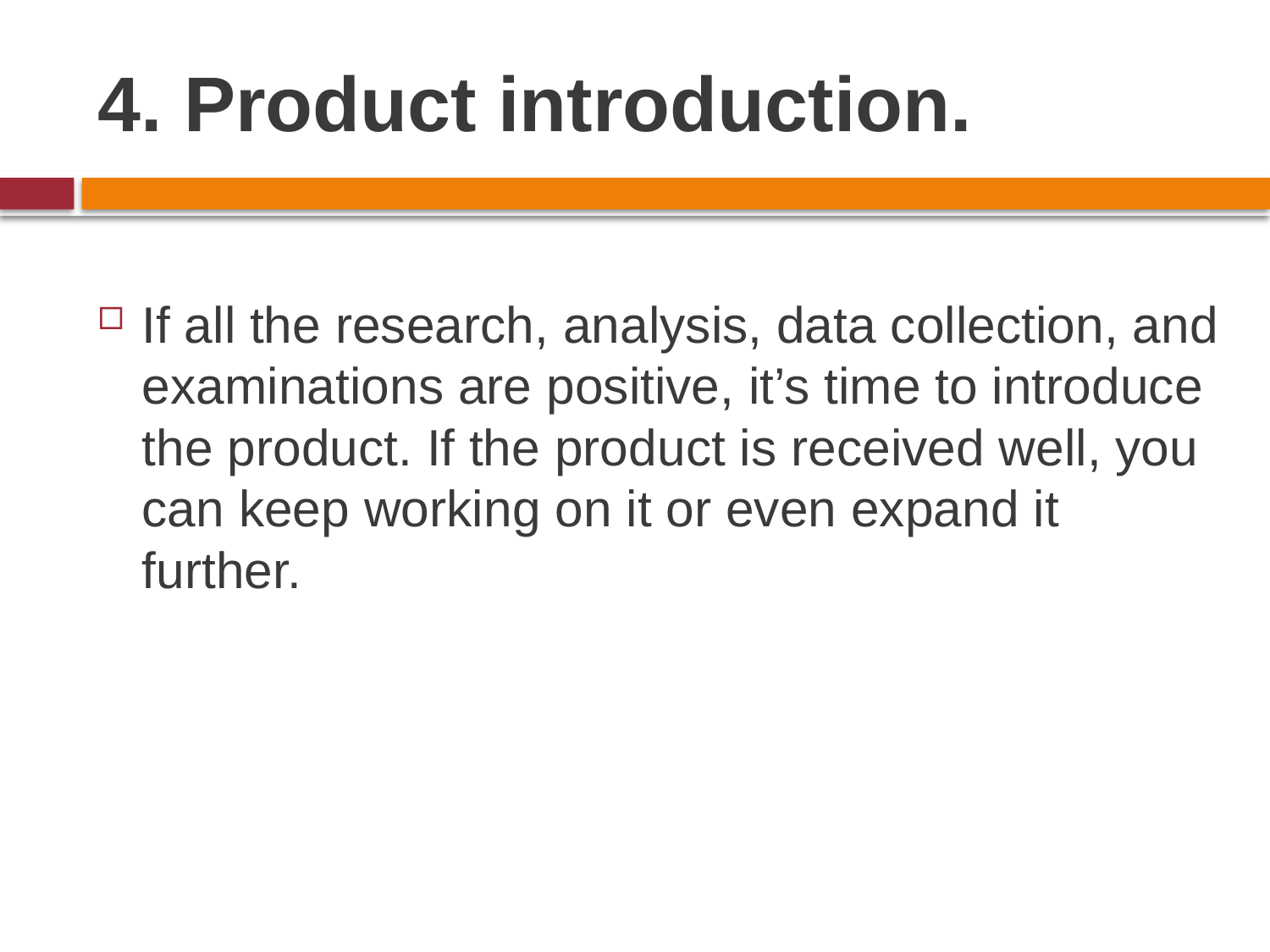

# 4. Product introduction.
If all the research, analysis, data collection, and examinations are positive, it’s time to introduce the product. If the product is received well, you can keep working on it or even expand it further.